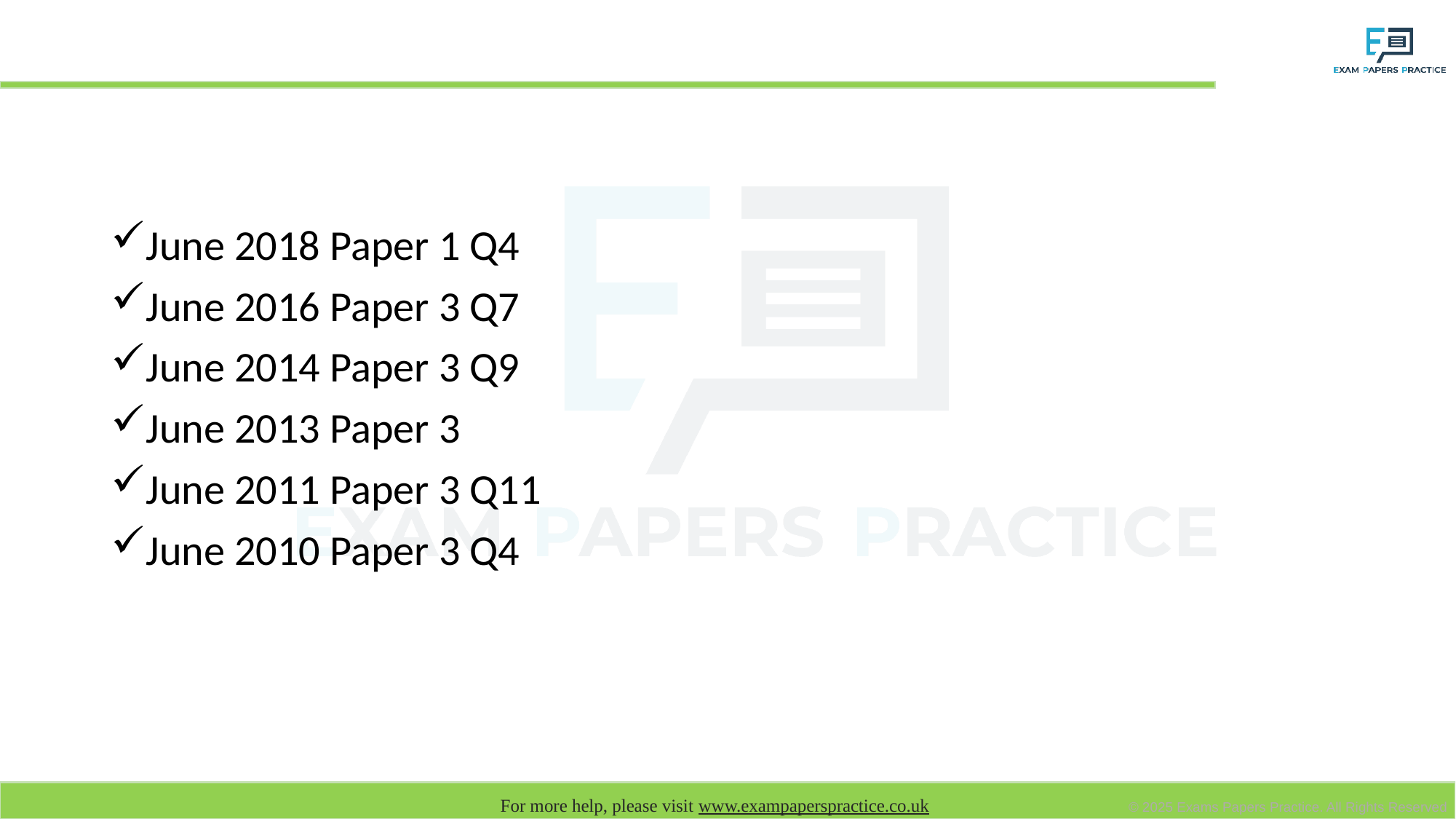

# AQA Past Papers
June 2018 Paper 1 Q4
June 2016 Paper 3 Q7
June 2014 Paper 3 Q9
June 2013 Paper 3
June 2011 Paper 3 Q11
June 2010 Paper 3 Q4